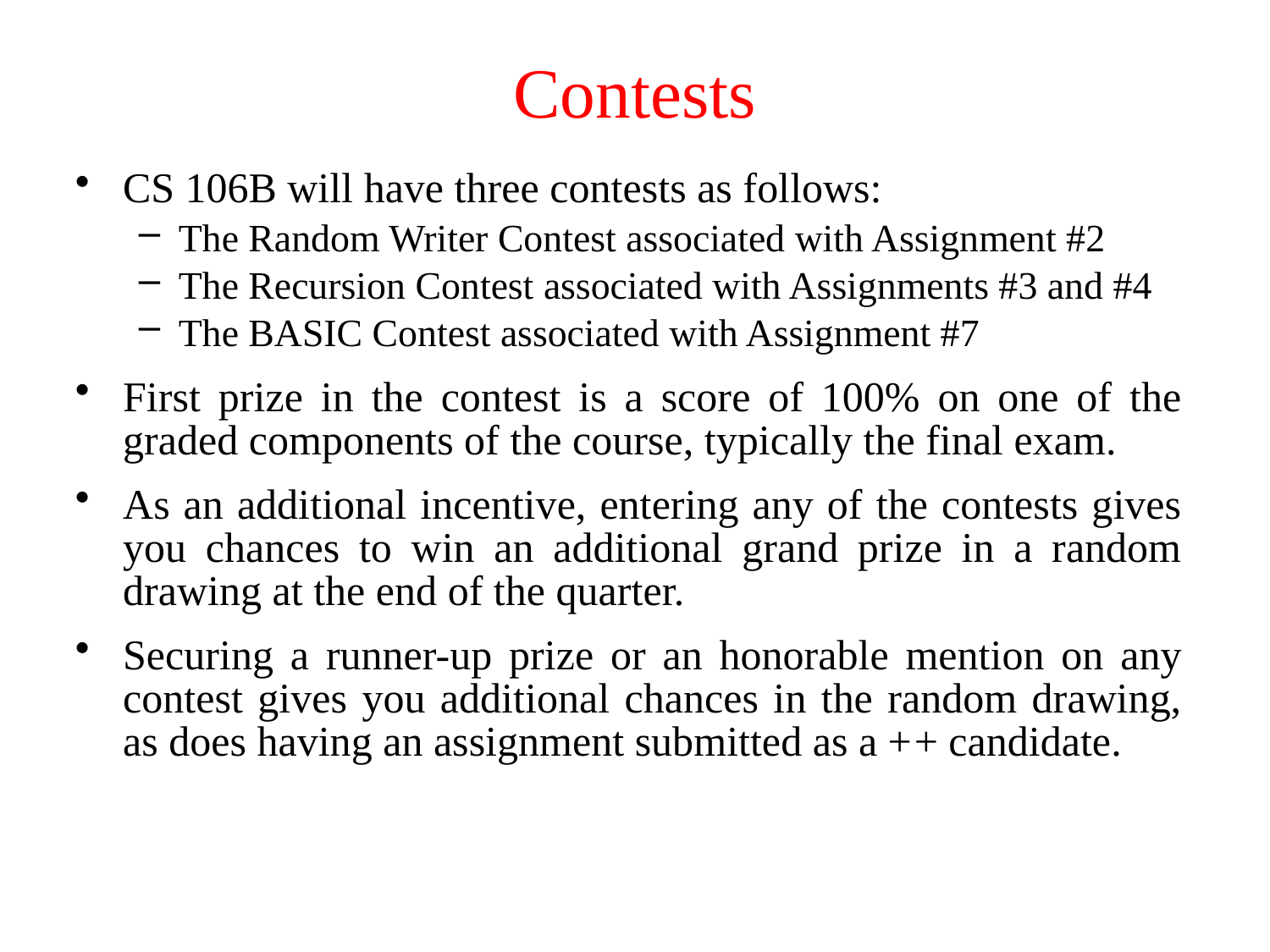

# Contests
CS 106B will have three contests as follows:
The Random Writer Contest associated with Assignment #2
The Recursion Contest associated with Assignments #3 and #4
The BASIC Contest associated with Assignment #7
First prize in the contest is a score of 100% on one of the graded components of the course, typically the final exam.
As an additional incentive, entering any of the contests gives you chances to win an additional grand prize in a random drawing at the end of the quarter.
Securing a runner-up prize or an honorable mention on any contest gives you additional chances in the random drawing, as does having an assignment submitted as a + + candidate.